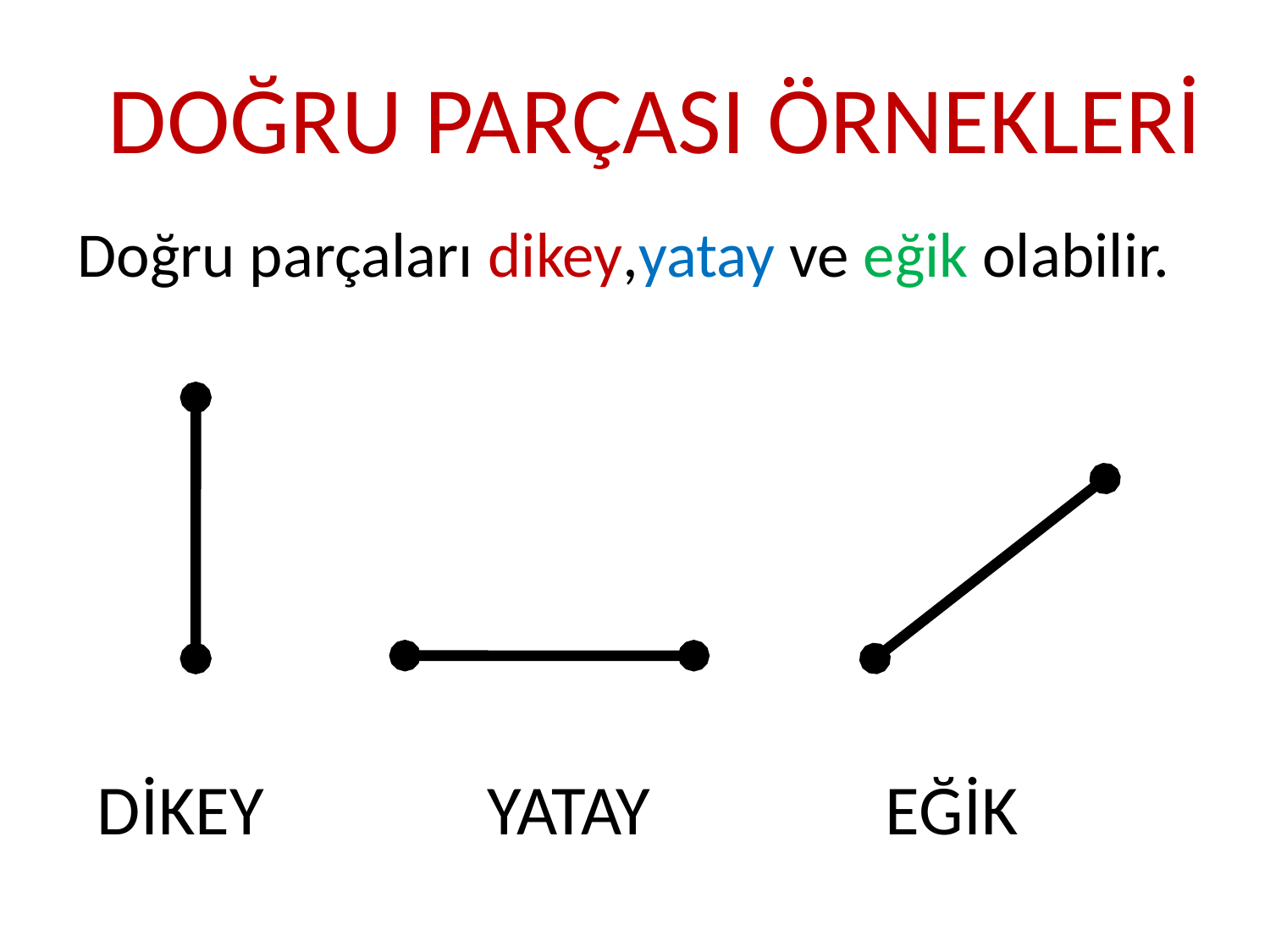

DOĞRU PARÇASI ÖRNEKLERİ
Doğru parçaları dikey,yatay ve eğik olabilir.

DİKEY
YATAY
EĞİK